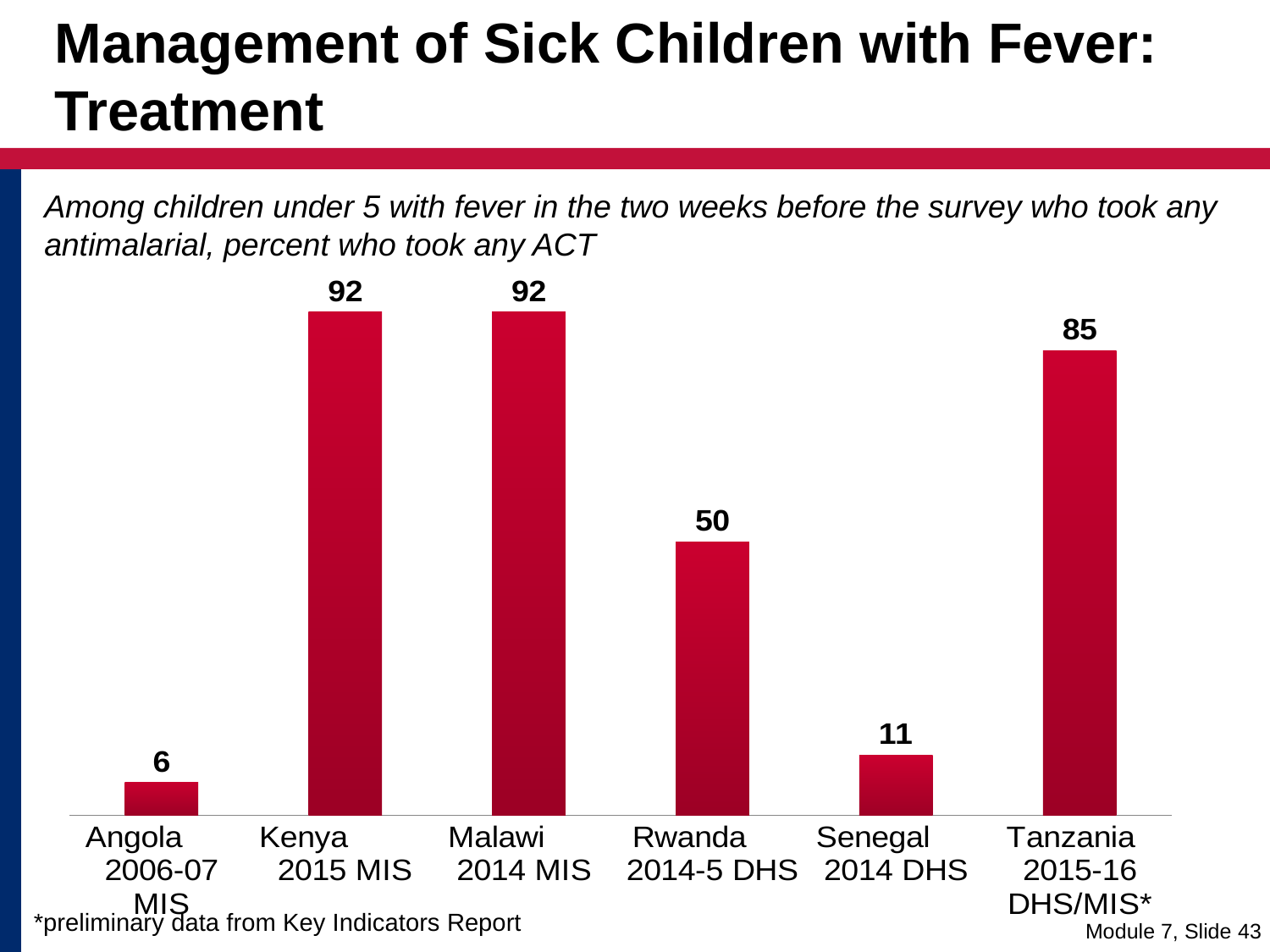

# Management of Sick Children with Fever:  Treatment
Among children under 5 with fever in the two weeks before the survey who took any antimalarial, percent who took any ACT

### Chart

| Category | Series 1 |
|---|---|
| Angola       2006-07 MIS | 6.0 |
| Kenya          2015 MIS | 92.0 |
| Malawi        2014 MIS  | 92.0 |
| Rwanda      2014-5 DHS | 50.0 |
| Senegal      2014 DHS | 11.0 |
| Tanzania   2015-16 DHS/MIS* | 85.0 |
*preliminary data from Key Indicators Report
Module 7, Slide 43